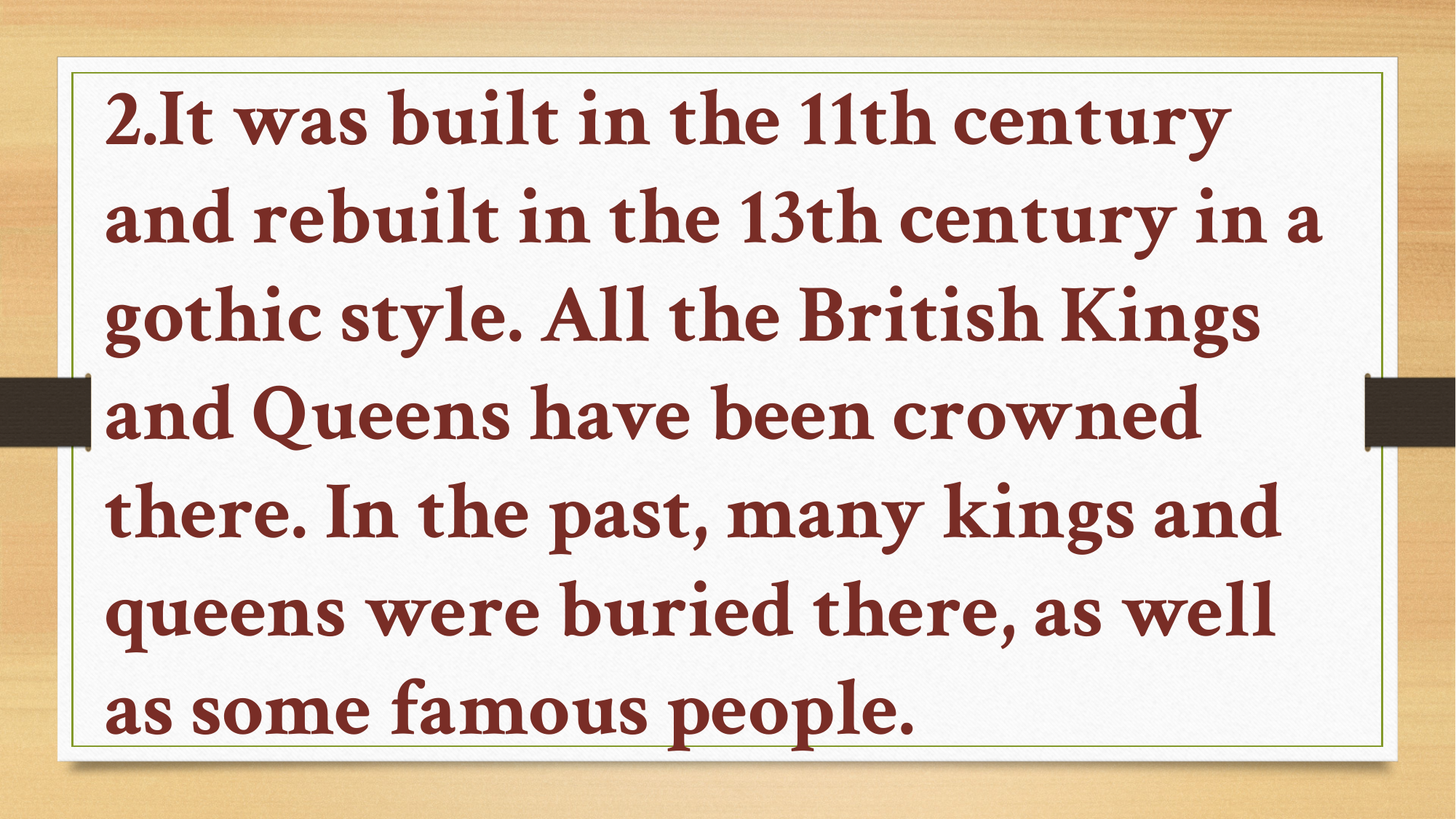

2.It was built in the 11th century and rebuilt in the 13th century in a gothic style. All the British Kings and Queens have been crowned there. In the past, many kings and queens were buried there, as well as some famous people.